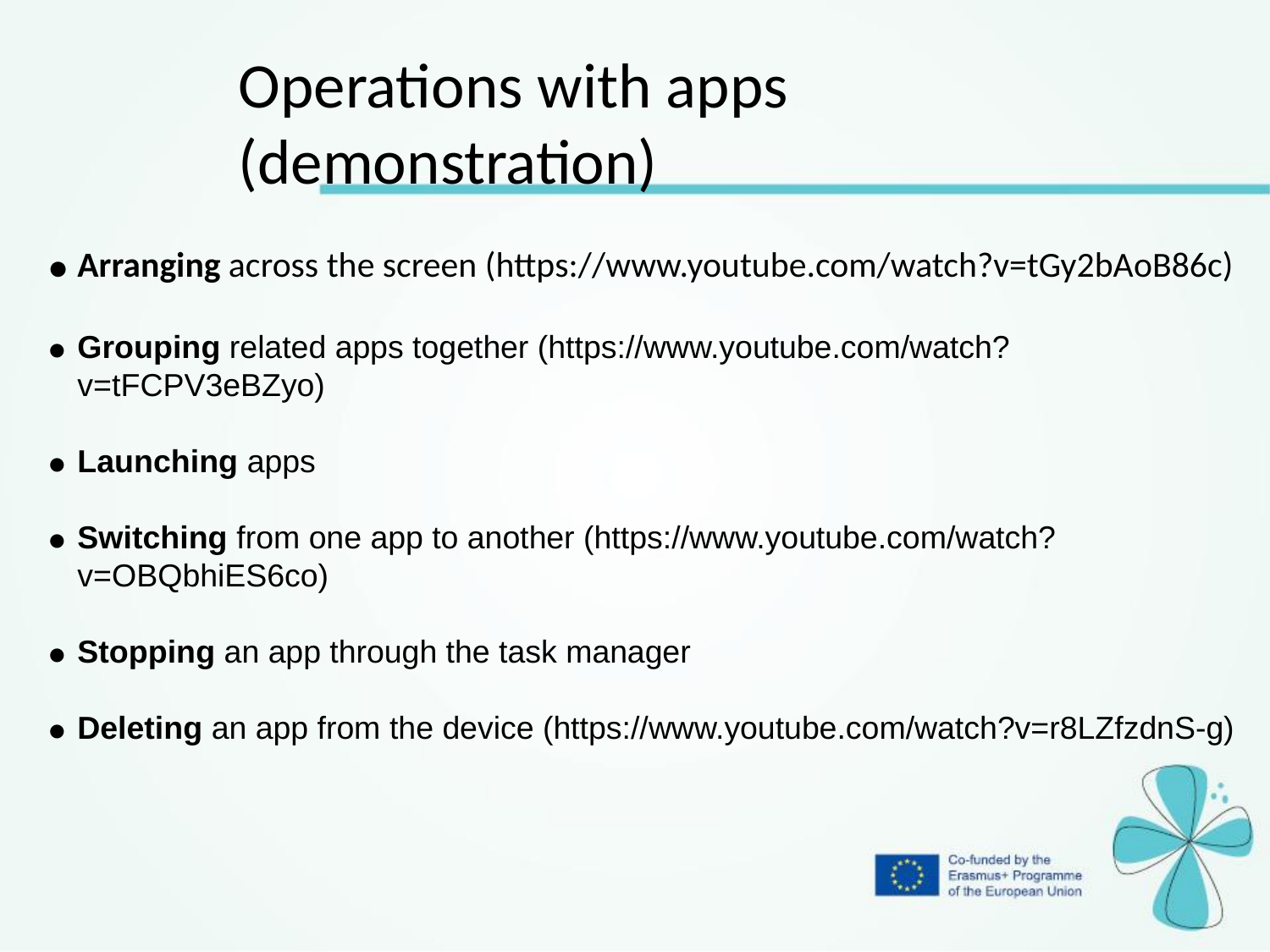

Operations with apps
(demonstration)
Arranging across the screen (https://www.youtube.com/watch?v=tGy2bAoB86c)
Grouping related apps together (https://www.youtube.com/watch?v=tFCPV3eBZyo)
Launching apps
Switching from one app to another (https://www.youtube.com/watch?v=OBQbhiES6co)
Stopping an app through the task manager
Deleting an app from the device (https://www.youtube.com/watch?v=r8LZfzdnS-g)